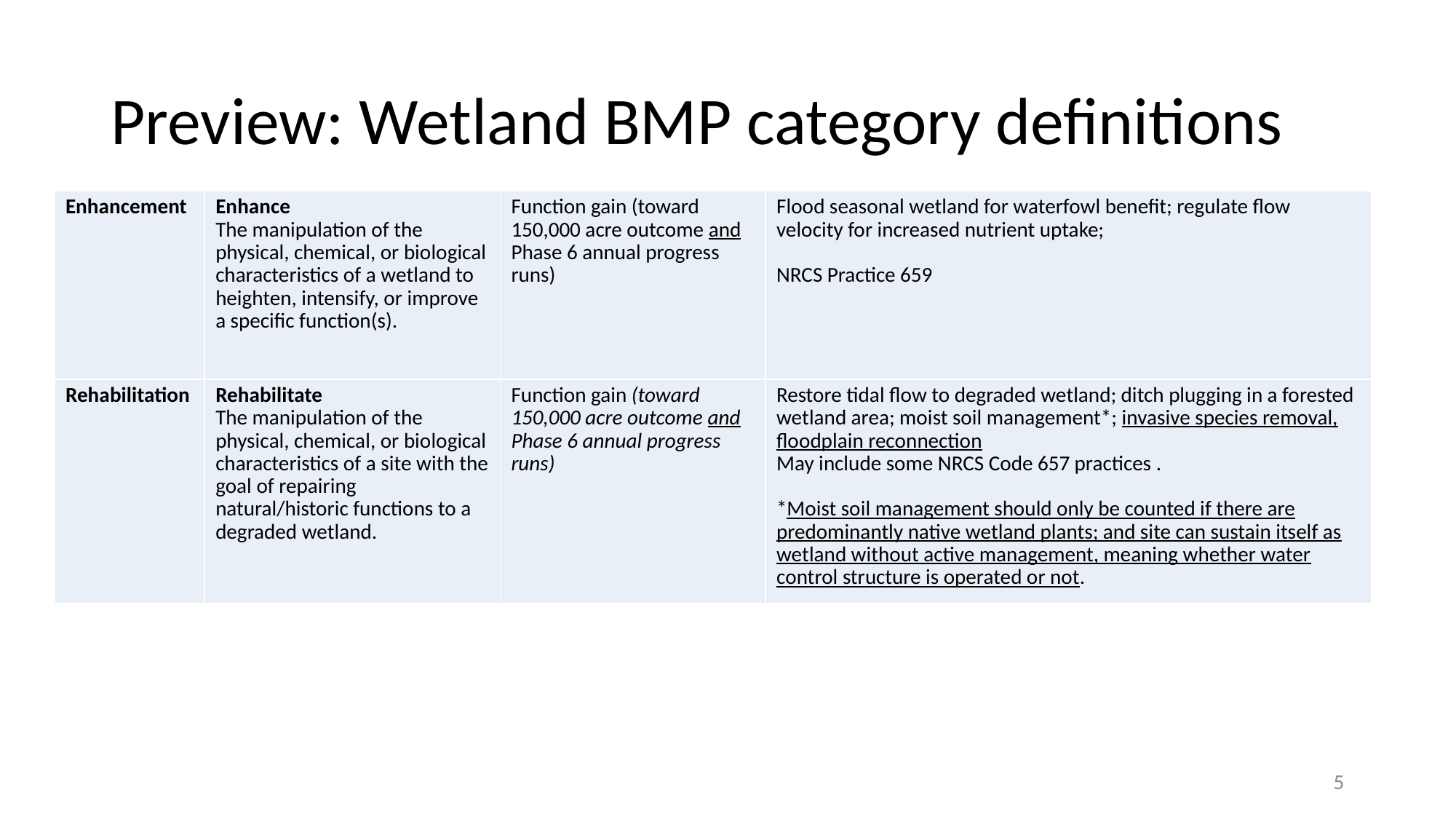

# Preview: Wetland BMP category definitions
| Enhancement | Enhance The manipulation of the physical, chemical, or biological characteristics of a wetland to heighten, intensify, or improve a specific function(s). | Function gain (toward 150,000 acre outcome and Phase 6 annual progress runs) | Flood seasonal wetland for waterfowl benefit; regulate flow velocity for increased nutrient uptake;   NRCS Practice 659 |
| --- | --- | --- | --- |
| Rehabilitation | Rehabilitate The manipulation of the physical, chemical, or biological characteristics of a site with the goal of repairing natural/historic functions to a degraded wetland. | Function gain (toward 150,000 acre outcome and Phase 6 annual progress runs) | Restore tidal flow to degraded wetland; ditch plugging in a forested wetland area; moist soil management\*; invasive species removal, floodplain reconnection May include some NRCS Code 657 practices .   \*Moist soil management should only be counted if there are predominantly native wetland plants; and site can sustain itself as wetland without active management, meaning whether water control structure is operated or not. |
5